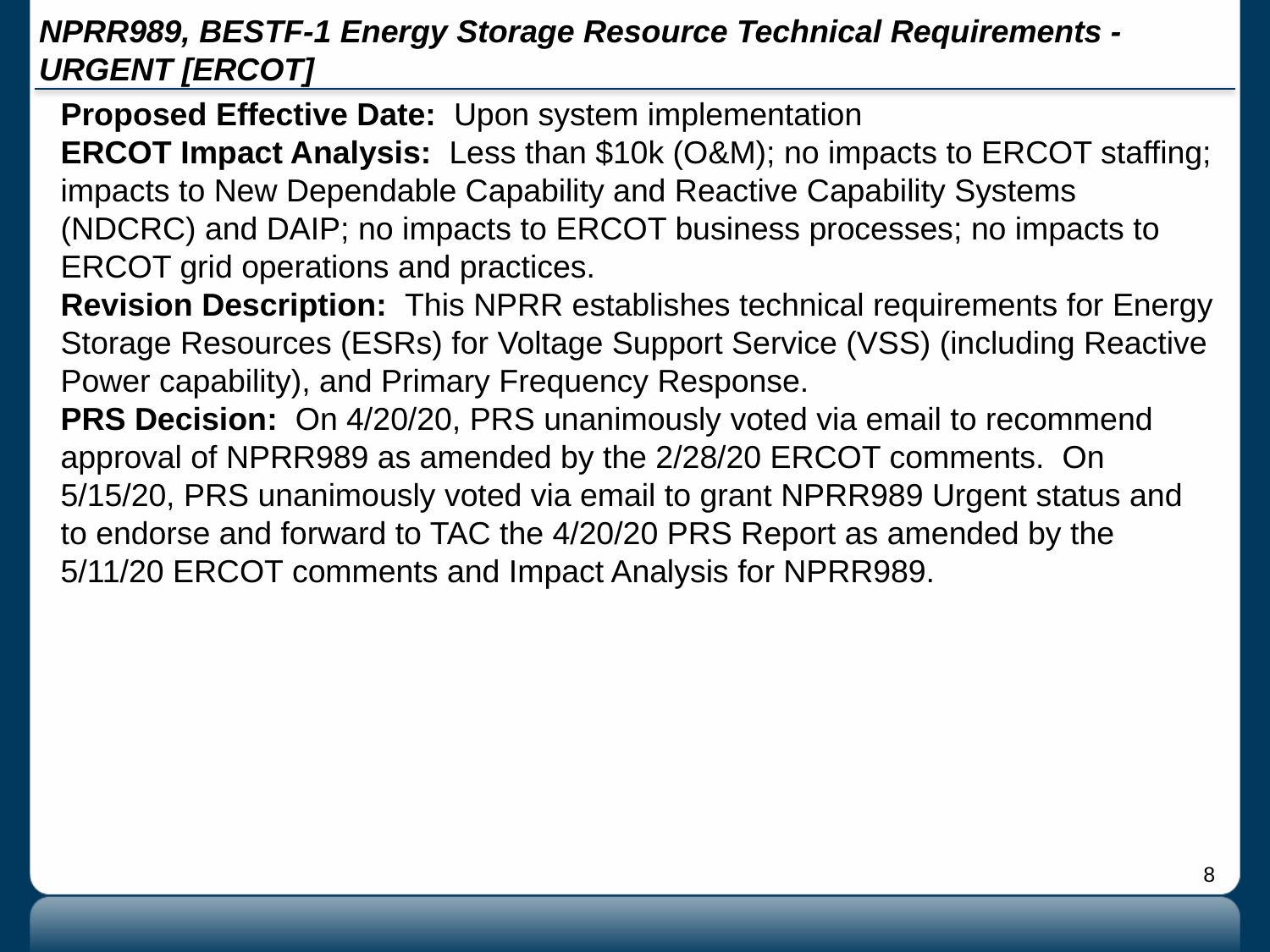

# NPRR989, BESTF-1 Energy Storage Resource Technical Requirements - URGENT [ERCOT]
Proposed Effective Date:  Upon system implementation
ERCOT Impact Analysis:  Less than $10k (O&M); no impacts to ERCOT staffing; impacts to New Dependable Capability and Reactive Capability Systems (NDCRC) and DAIP; no impacts to ERCOT business processes; no impacts to ERCOT grid operations and practices.
Revision Description:  This NPRR establishes technical requirements for Energy Storage Resources (ESRs) for Voltage Support Service (VSS) (including Reactive Power capability), and Primary Frequency Response.
PRS Decision:  On 4/20/20, PRS unanimously voted via email to recommend approval of NPRR989 as amended by the 2/28/20 ERCOT comments.  On 5/15/20, PRS unanimously voted via email to grant NPRR989 Urgent status and to endorse and forward to TAC the 4/20/20 PRS Report as amended by the 5/11/20 ERCOT comments and Impact Analysis for NPRR989.